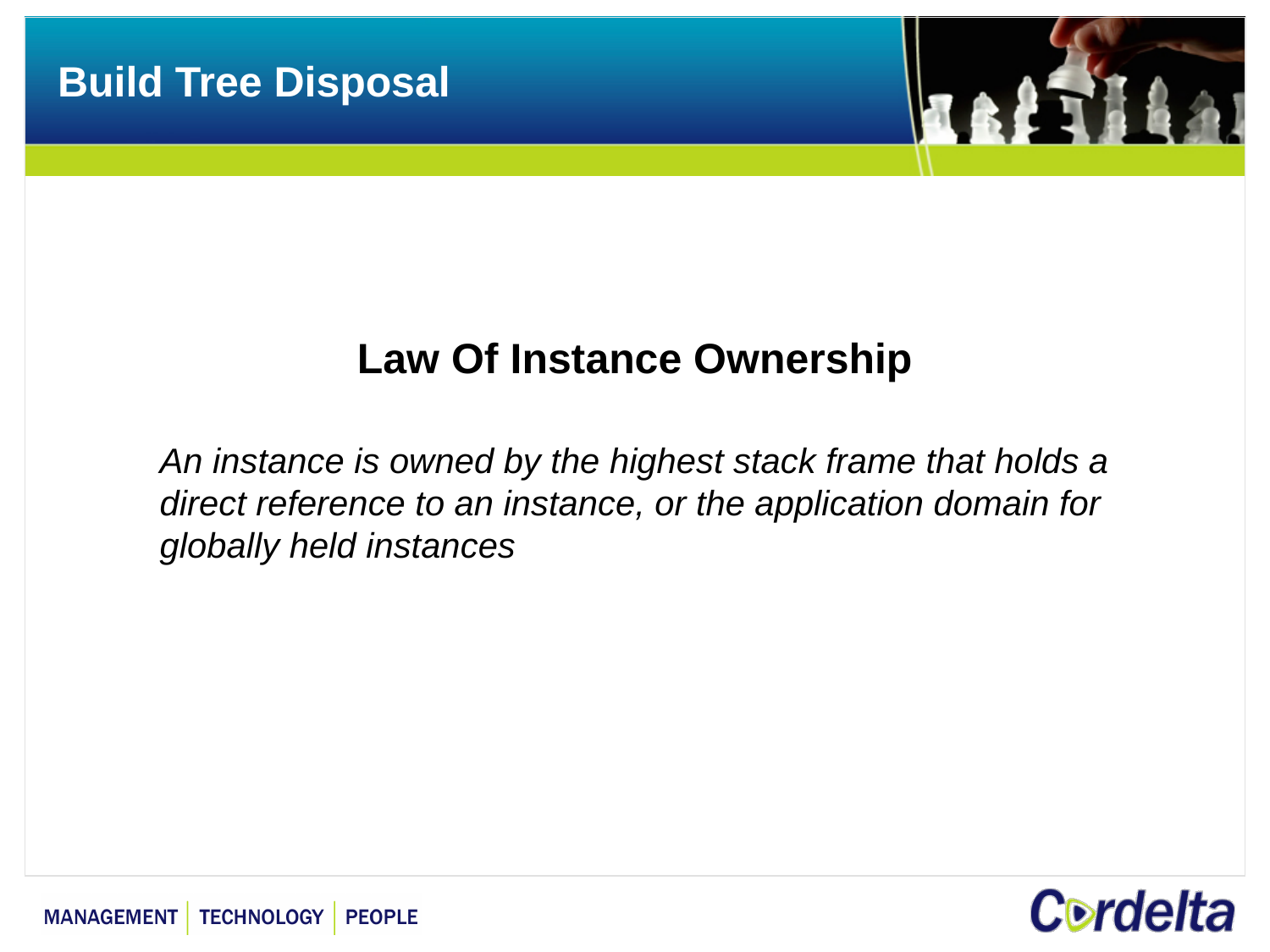

# Build Tree Disposal

Law Of Instance Ownership

An instance is owned by the highest stack frame that holds a direct reference to an instance, or the application domain for globally held instances